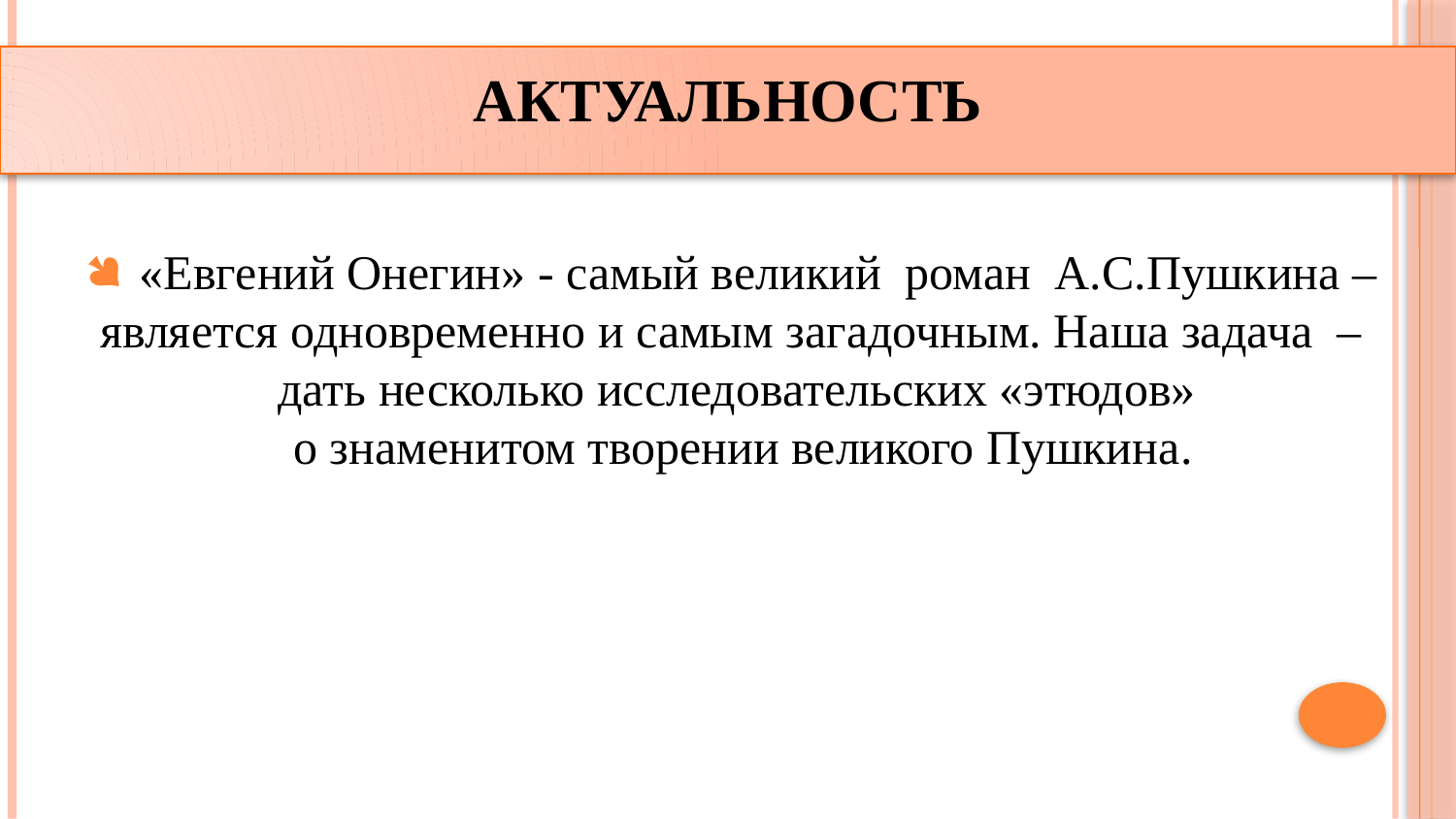

# Актуальность

«Евгений Онегин» - самый великий  роман  А.С.Пушкина –
является одновременно и самым загадочным. Наша задача  –
дать несколько исследовательских «этюдов»
 о знаменитом творении великого Пушкина.